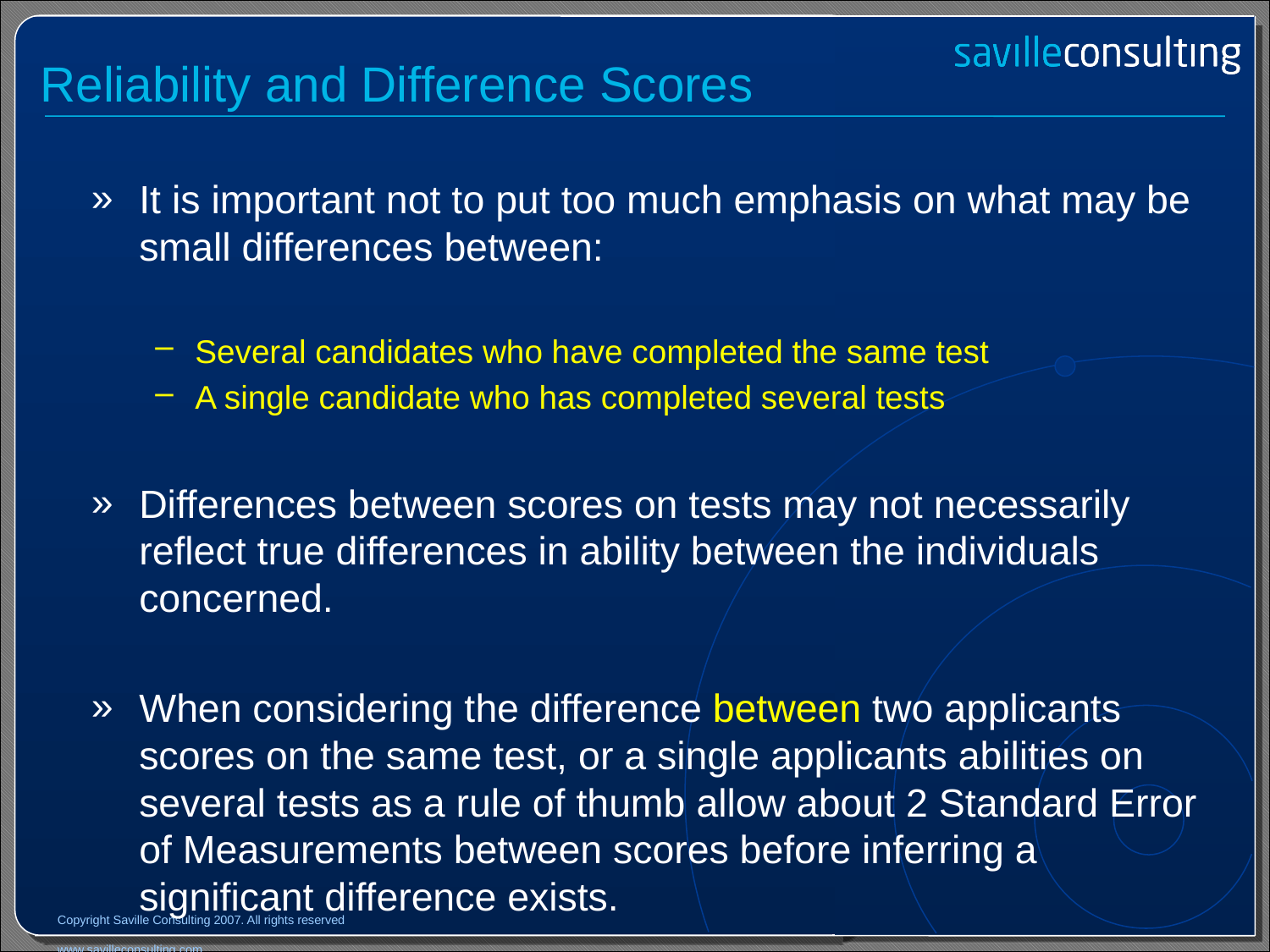

# Reliability and Difference Scores
It is important not to put too much emphasis on what may be small differences between:

Several candidates who have completed the same test
A single candidate who has completed several tests

Differences between scores on tests may not necessarily reflect true differences in ability between the individuals concerned.

When considering the difference between two applicants scores on the same test, or a single applicants abilities on several tests as a rule of thumb allow about 2 Standard Error of Measurements between scores before inferring a significant difference exists.